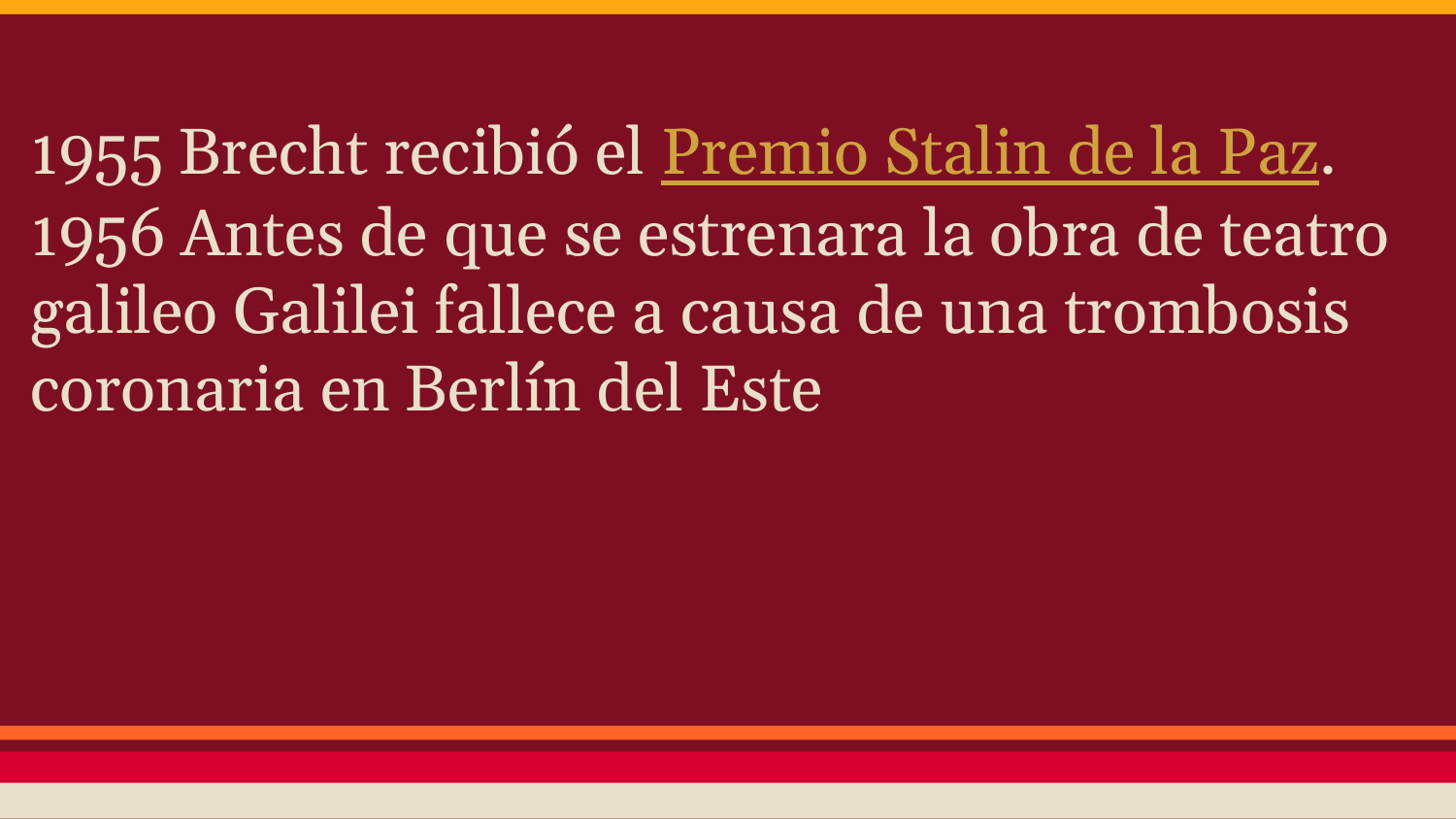

1955 Brecht recibió el Premio Stalin de la Paz.
1956 Antes de que se estrenara la obra de teatro galileo Galilei fallece a causa de una trombosis coronaria en Berlín del Este